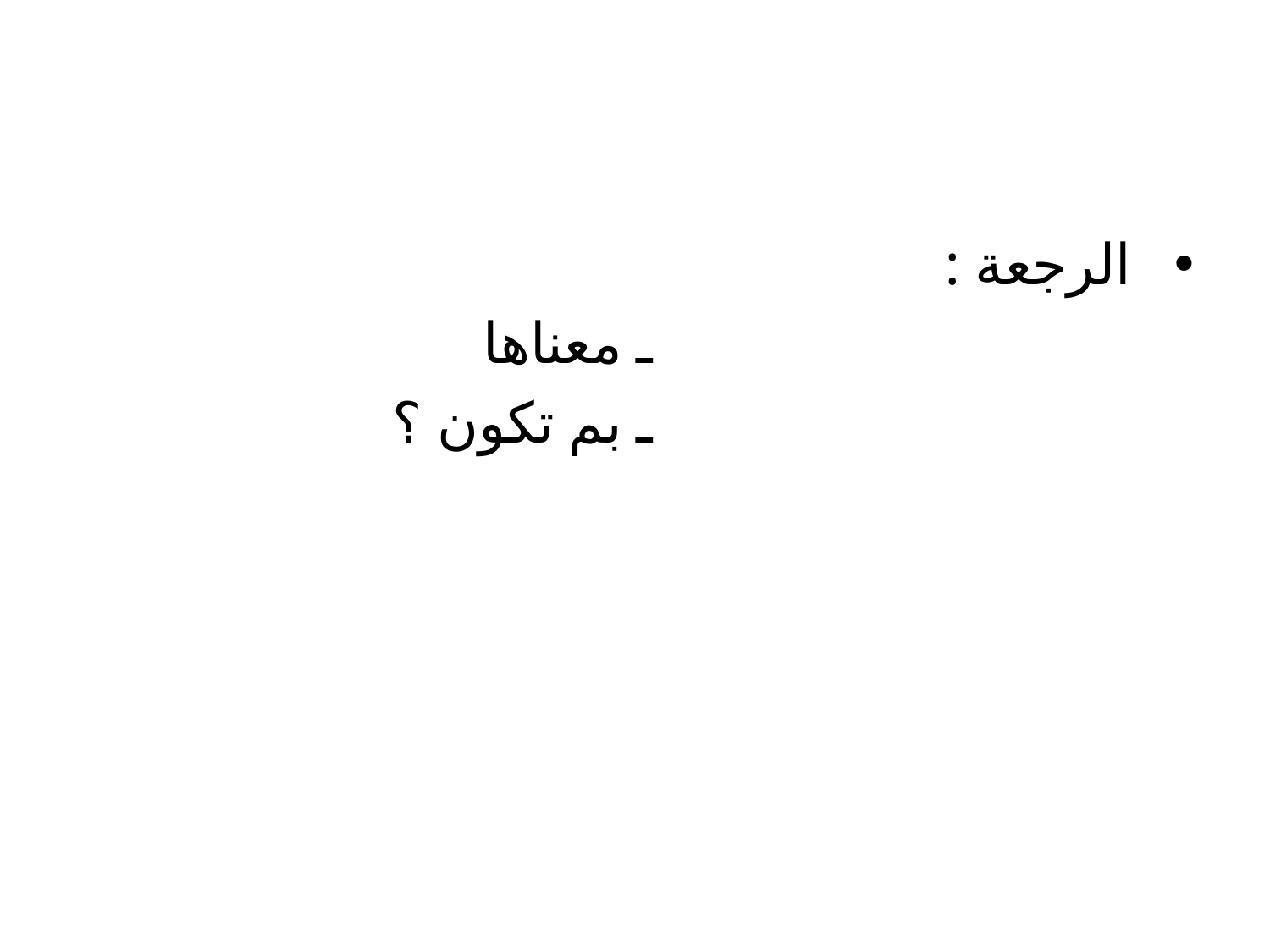

#
 الرجعة :
                                     ـ معناها
                                     ـ بم تكون ؟